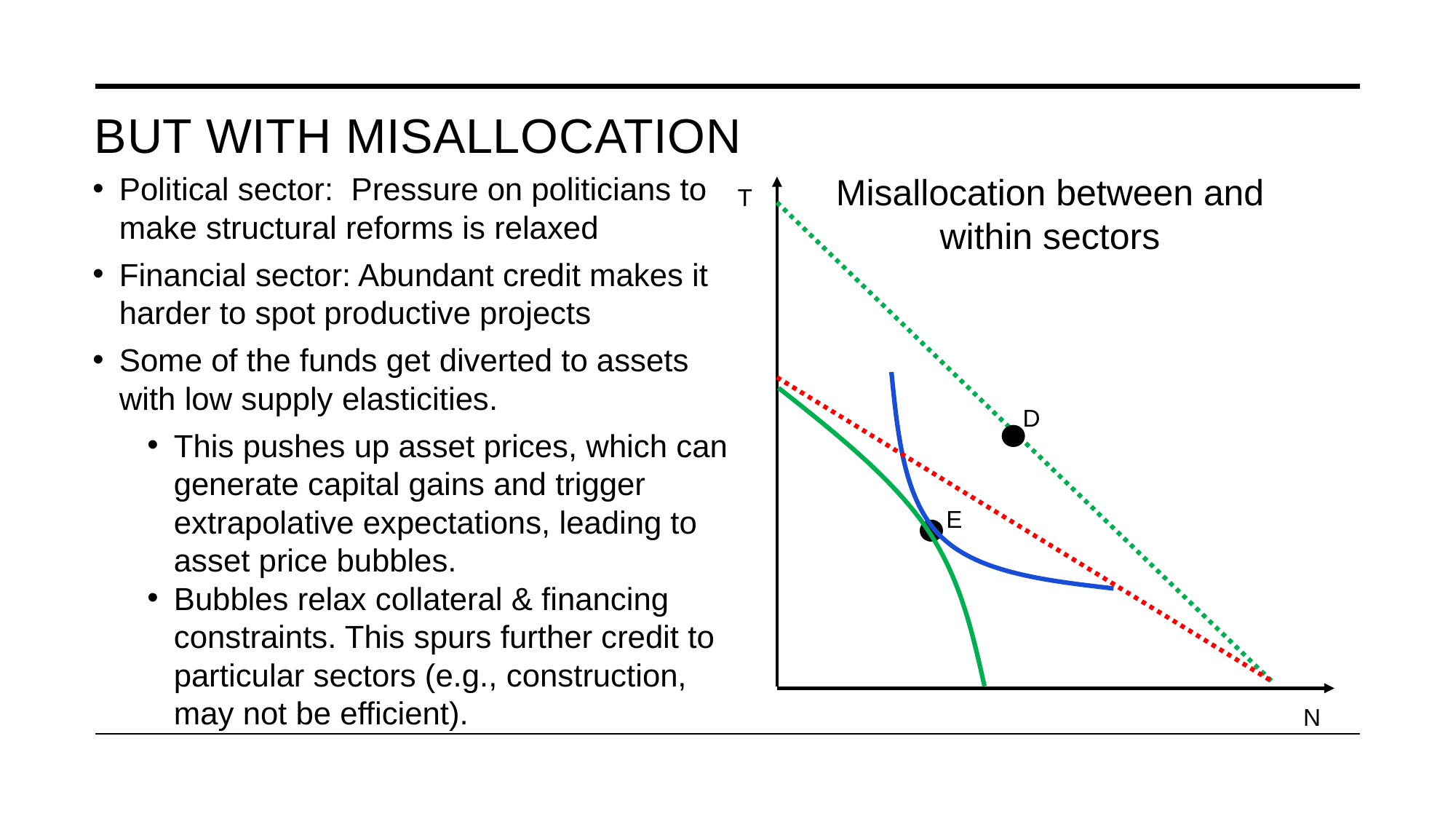

# But with misallocation
Political sector:  Pressure on politicians to make structural reforms is relaxed
Financial sector: Abundant credit makes it harder to spot productive projects
Some of the funds get diverted to assets with low supply elasticities.
This pushes up asset prices, which can generate capital gains and trigger extrapolative expectations, leading to asset price bubbles.
Bubbles relax collateral & financing constraints. This spurs further credit to particular sectors (e.g., construction, may not be efficient).

Misallocation between and
within sectors
T
E

N

D